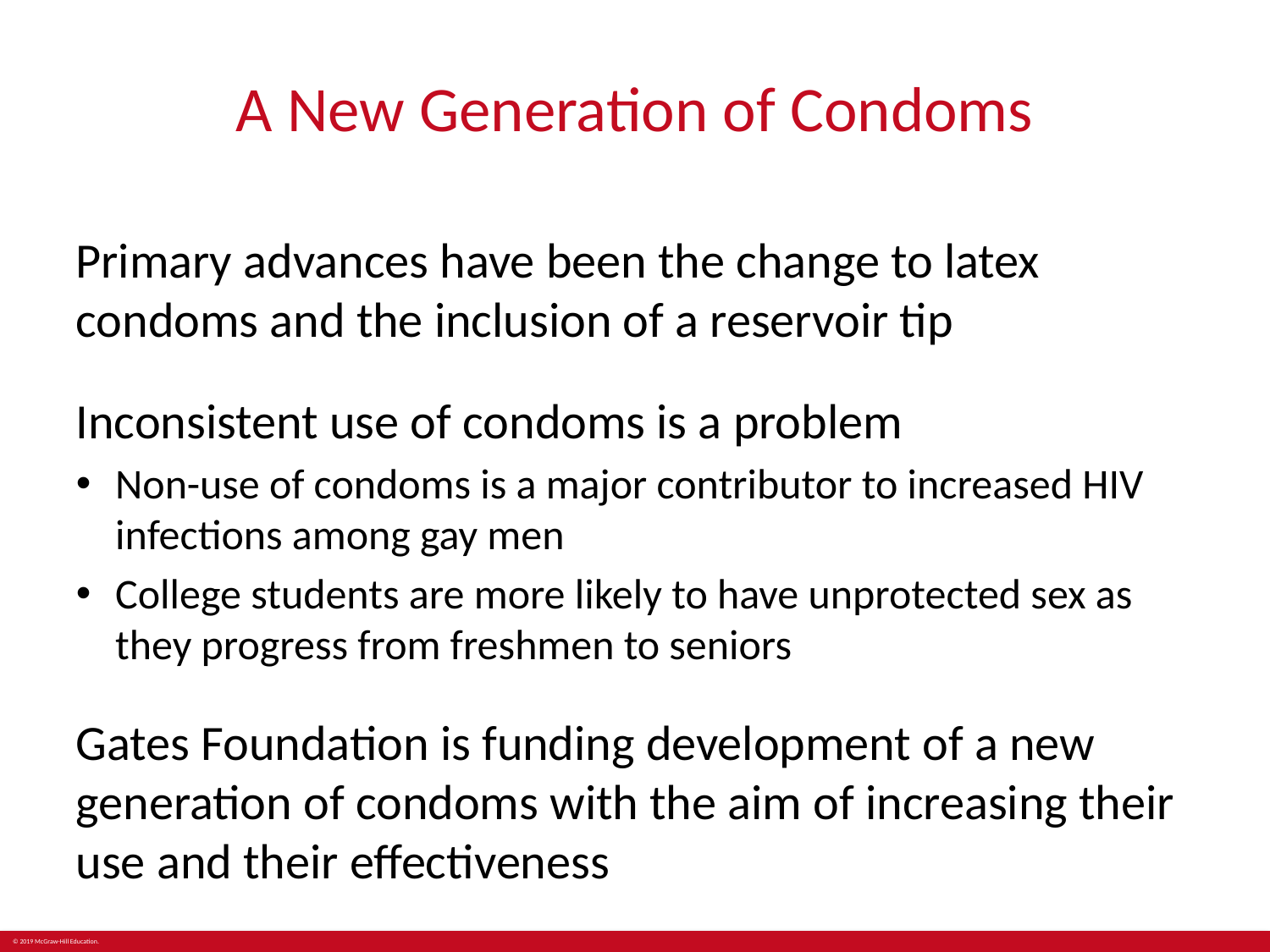

# A New Generation of Condoms
Primary advances have been the change to latex condoms and the inclusion of a reservoir tip
Inconsistent use of condoms is a problem
Non-use of condoms is a major contributor to increased HIV infections among gay men
College students are more likely to have unprotected sex as they progress from freshmen to seniors
Gates Foundation is funding development of a new generation of condoms with the aim of increasing their use and their effectiveness